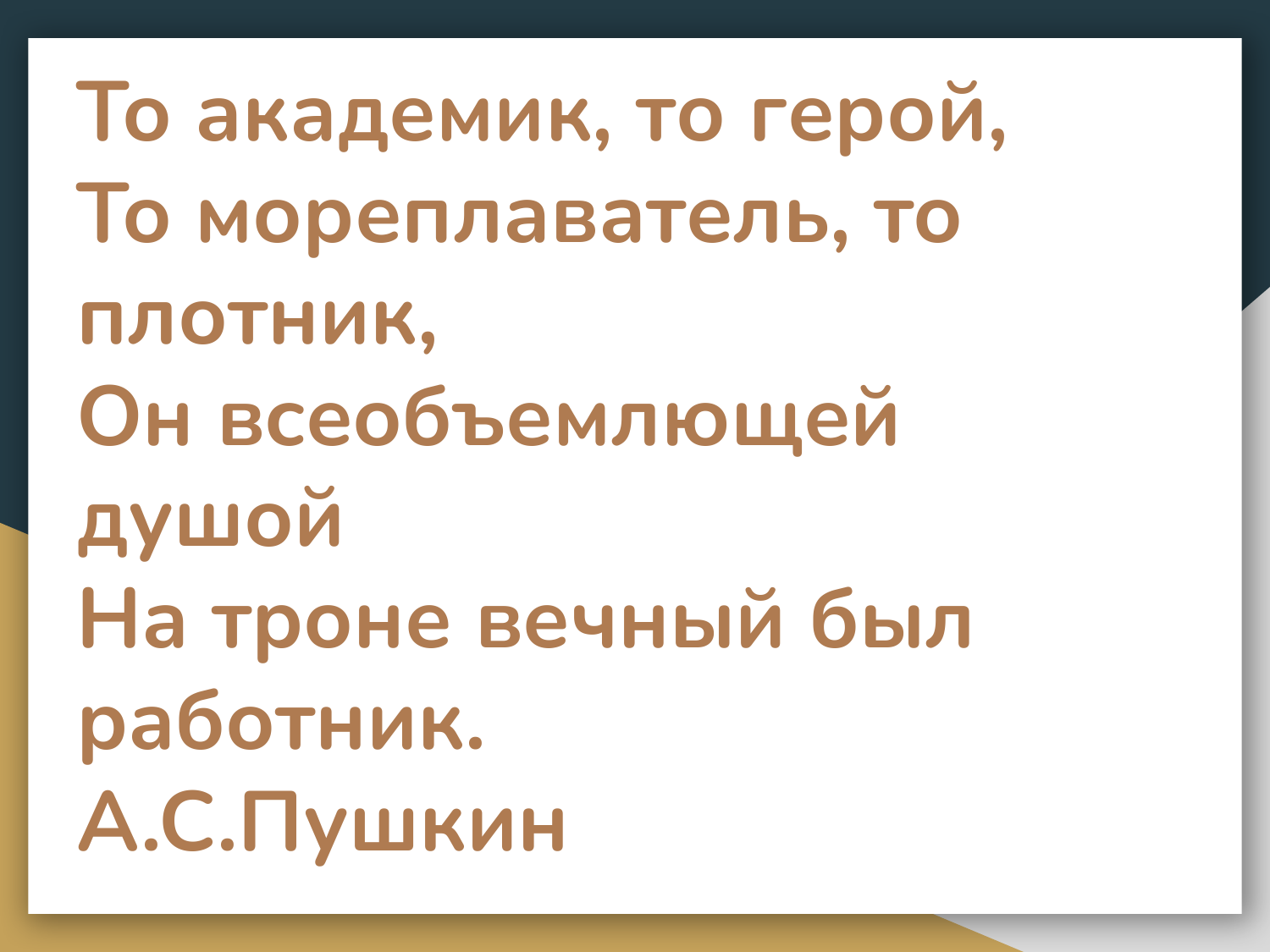

# То академик, то герой, То мореплаватель, то плотник, Он всеобъемлющей душой На троне вечный был работник. А.С.Пушкин